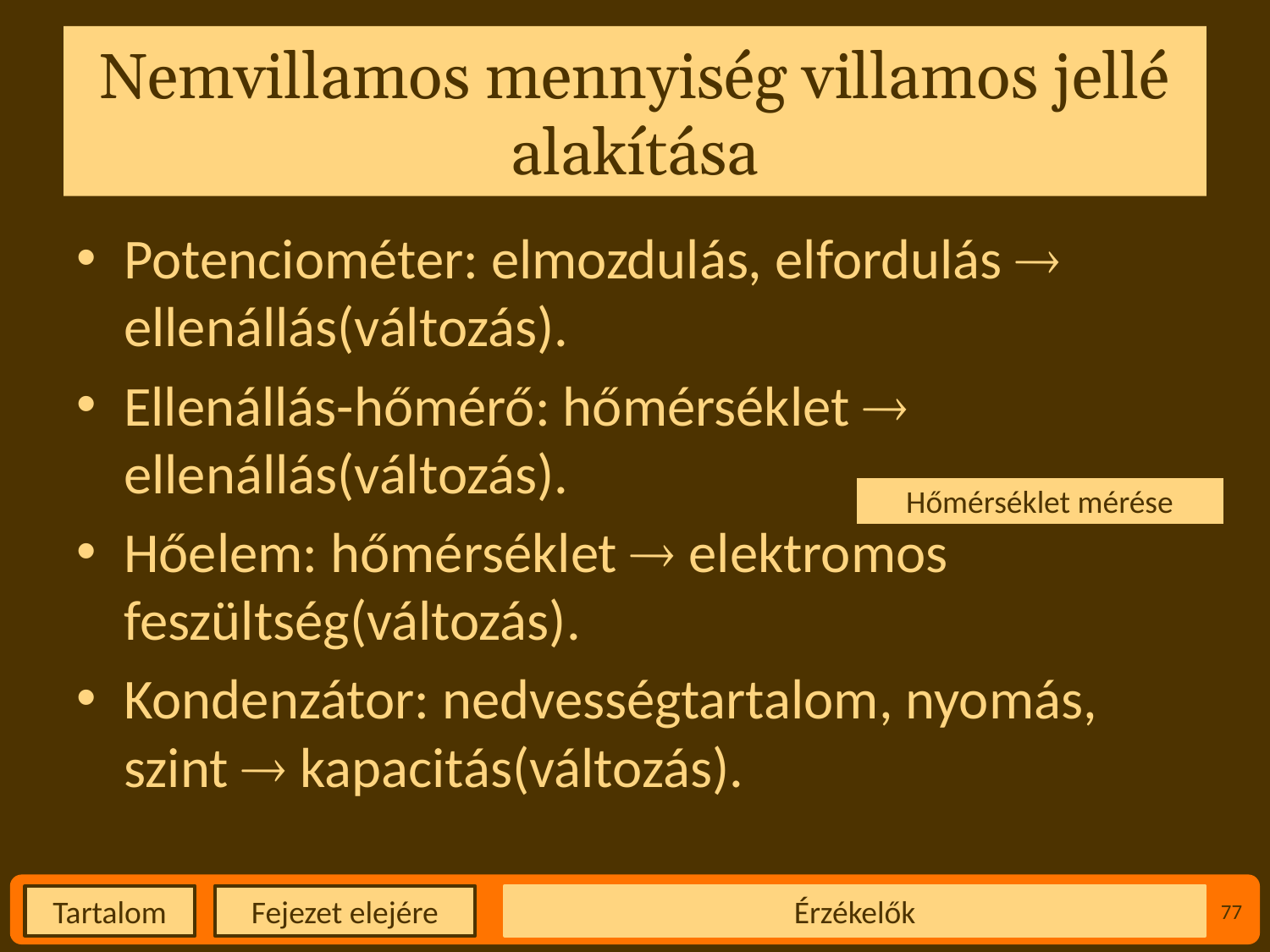

# Nemvillamos mennyiség villamos jellé alakítása
Potenciométer: elmozdulás, elfordulás → ellenállás(változás).
Ellenállás-hőmérő: hőmérséklet → ellenállás(változás).
Hőelem: hőmérséklet → elektromos feszültség(változás).
Kondenzátor: nedvességtartalom, nyomás, szint → kapacitás(változás).
Hőmérséklet mérése
Érzékelők
77
Fejezet elejére